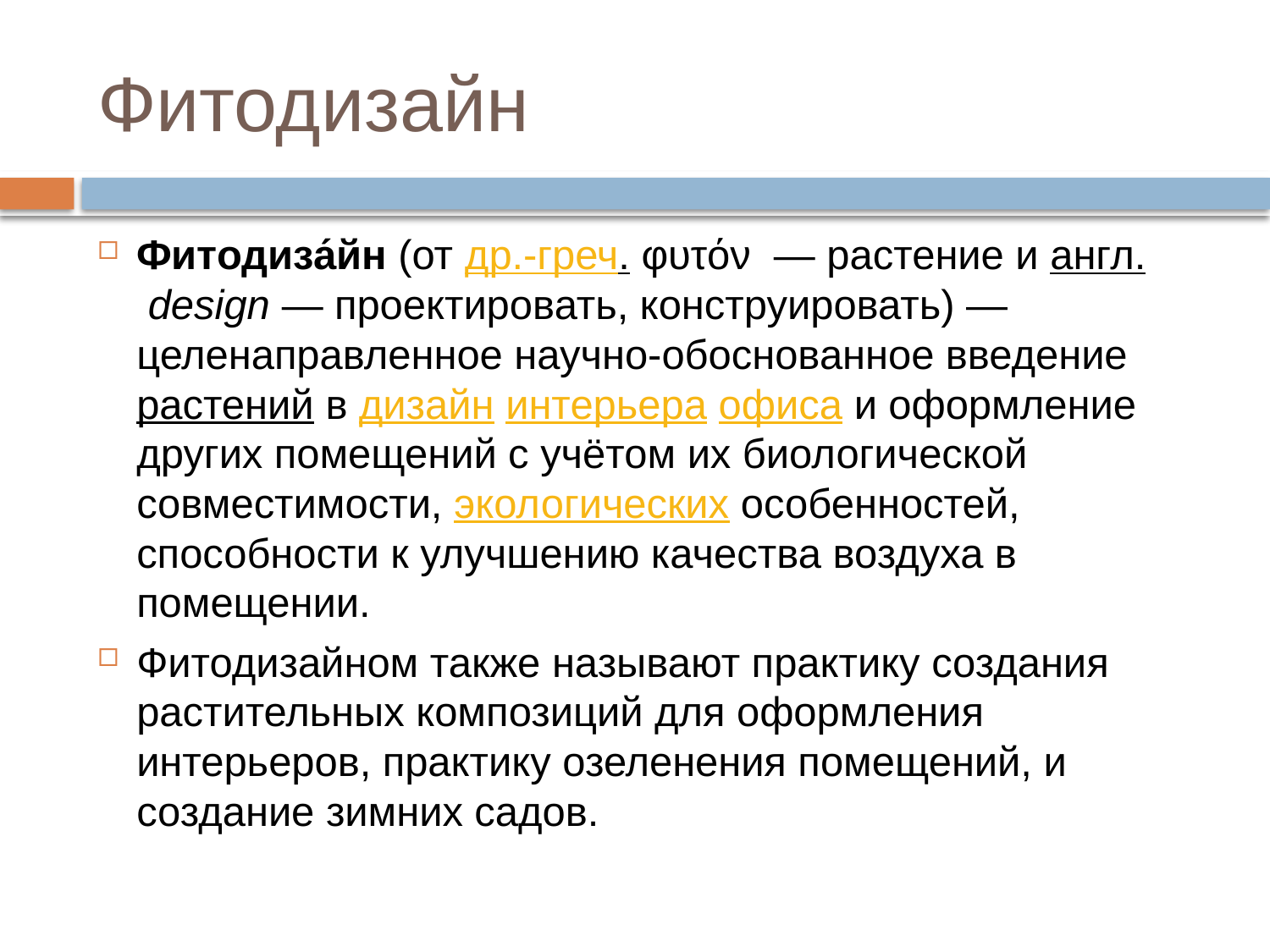

# Фитодизайн
Фитодиза́йн (от др.-греч. φυτόν  — растение и англ. design — проектировать, конструировать) — целенаправленное научно-обоснованное введение растений в дизайн интерьера офиса и оформление других помещений с учётом их биологической совместимости, экологических особенностей, способности к улучшению качества воздуха в помещении.
Фитодизайном также называют практику создания растительных композиций для оформления интерьеров, практику озеленения помещений, и создание зимних садов.